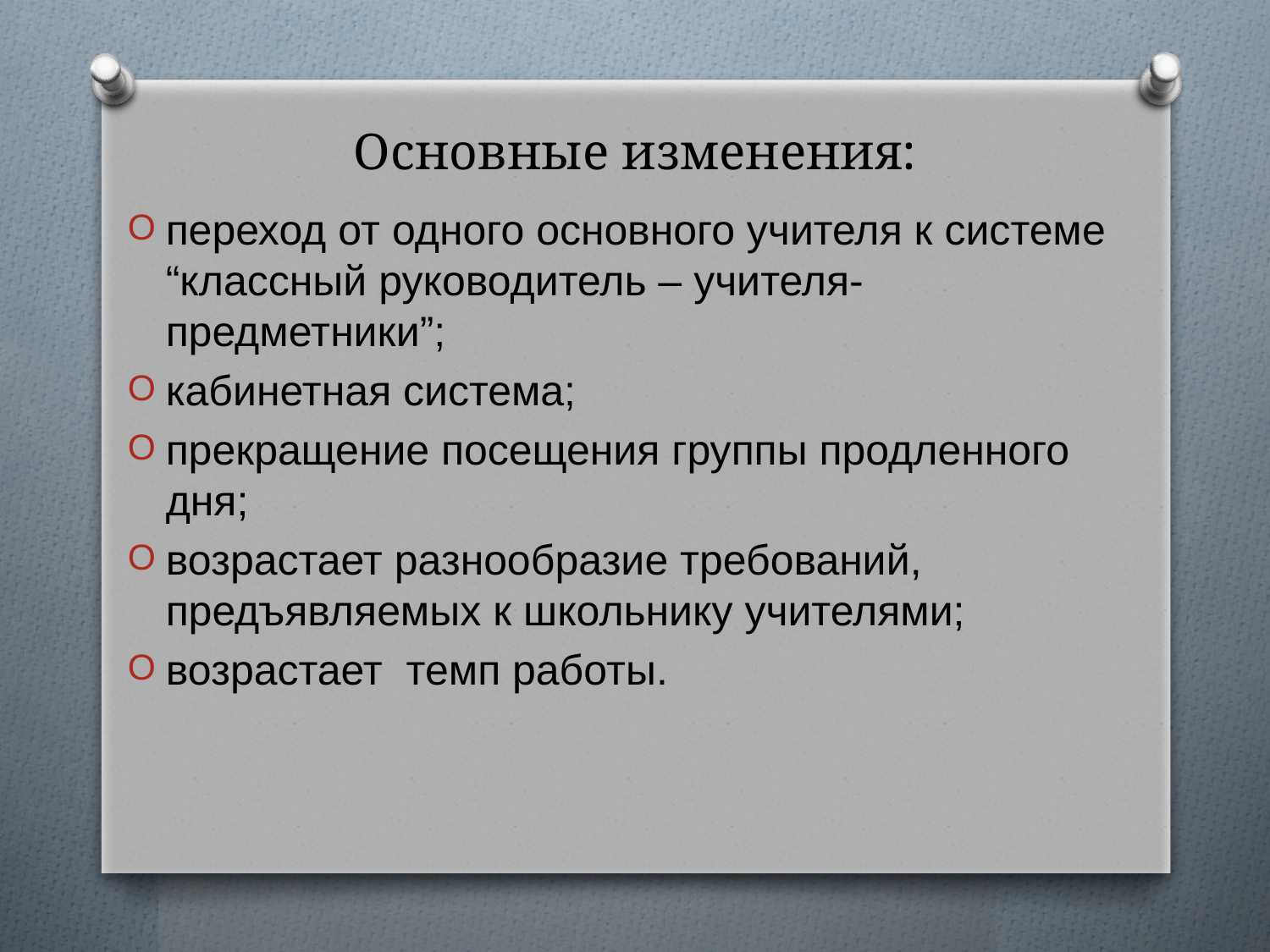

# Основные изменения:
переход от одного основного учителя к системе “классный руководитель – учителя-предметники”;
кабинетная система;
прекращение посещения группы продленного дня;
возрастает разнообразие требований, предъявляемых к школьнику учителями;
возрастает  темп работы.